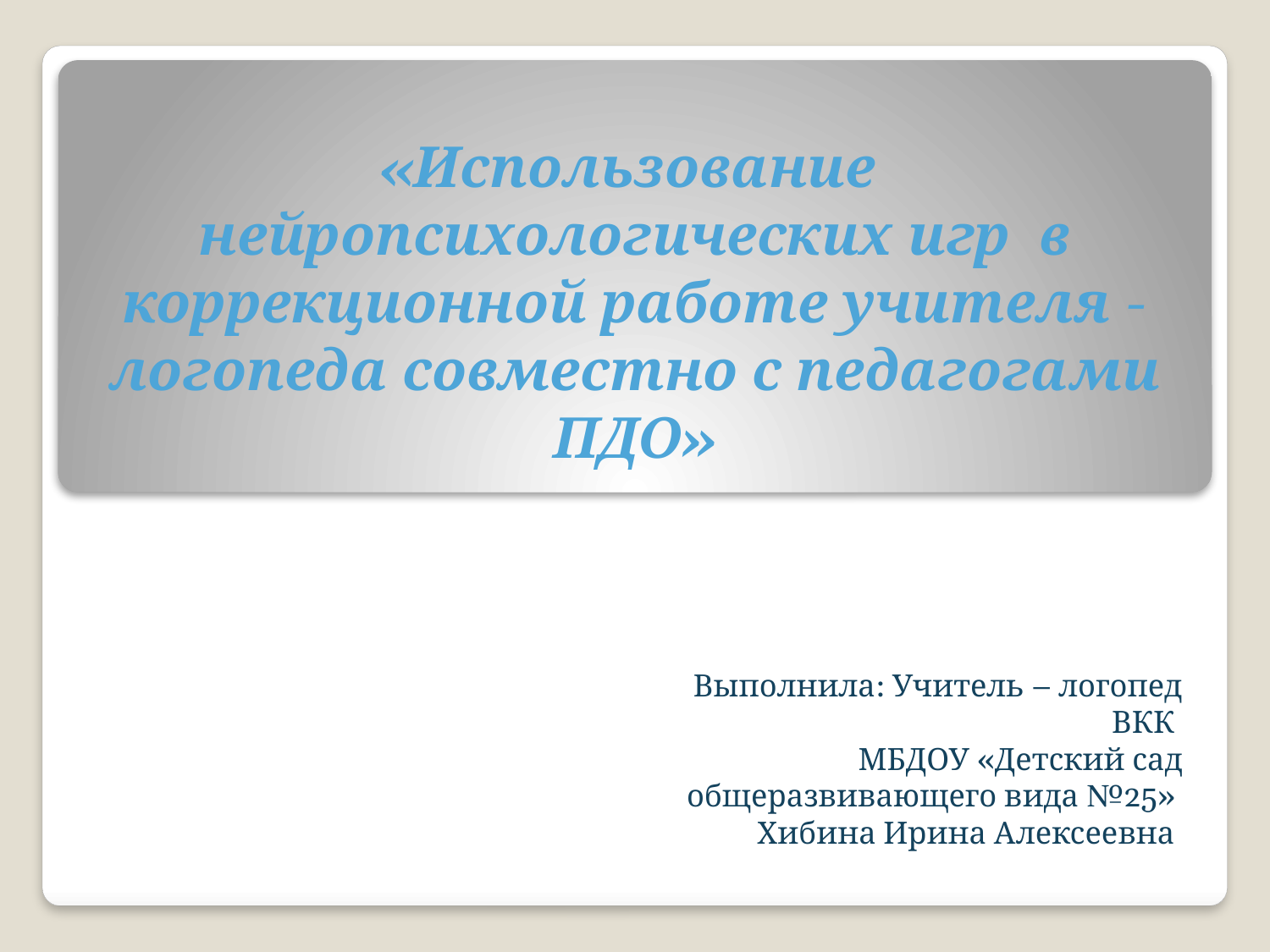

# «Использование  нейропсихологических игр  в коррекционной работе учителя - логопеда совместно с педагогами ПДО»
Выполнила: Учитель – логопед ВКК
МБДОУ «Детский сад общеразвивающего вида №25»
Хибина Ирина Алексеевна